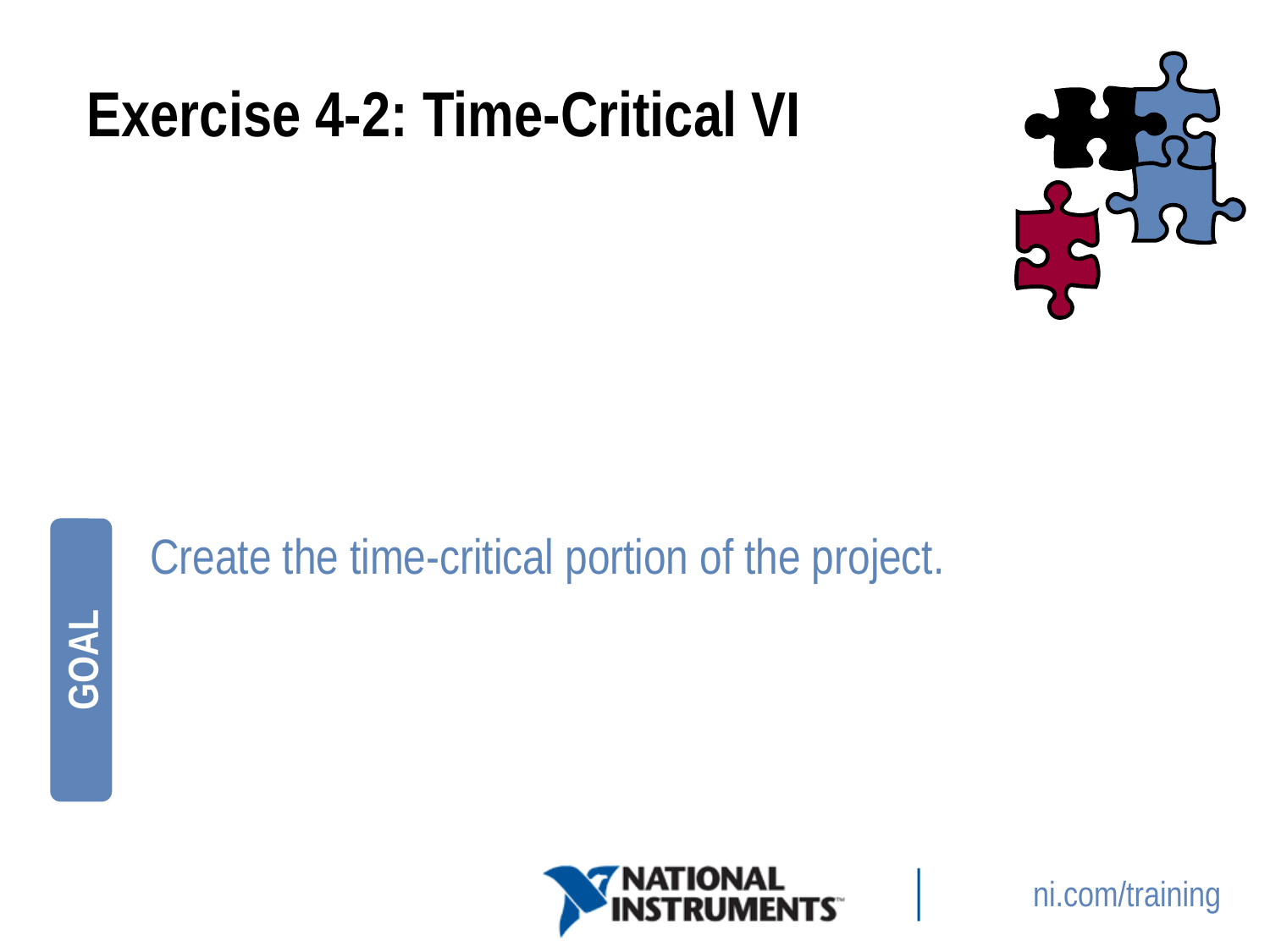

# Exercise 4-2: Time-Critical VI

Create the time-critical portion of the project.